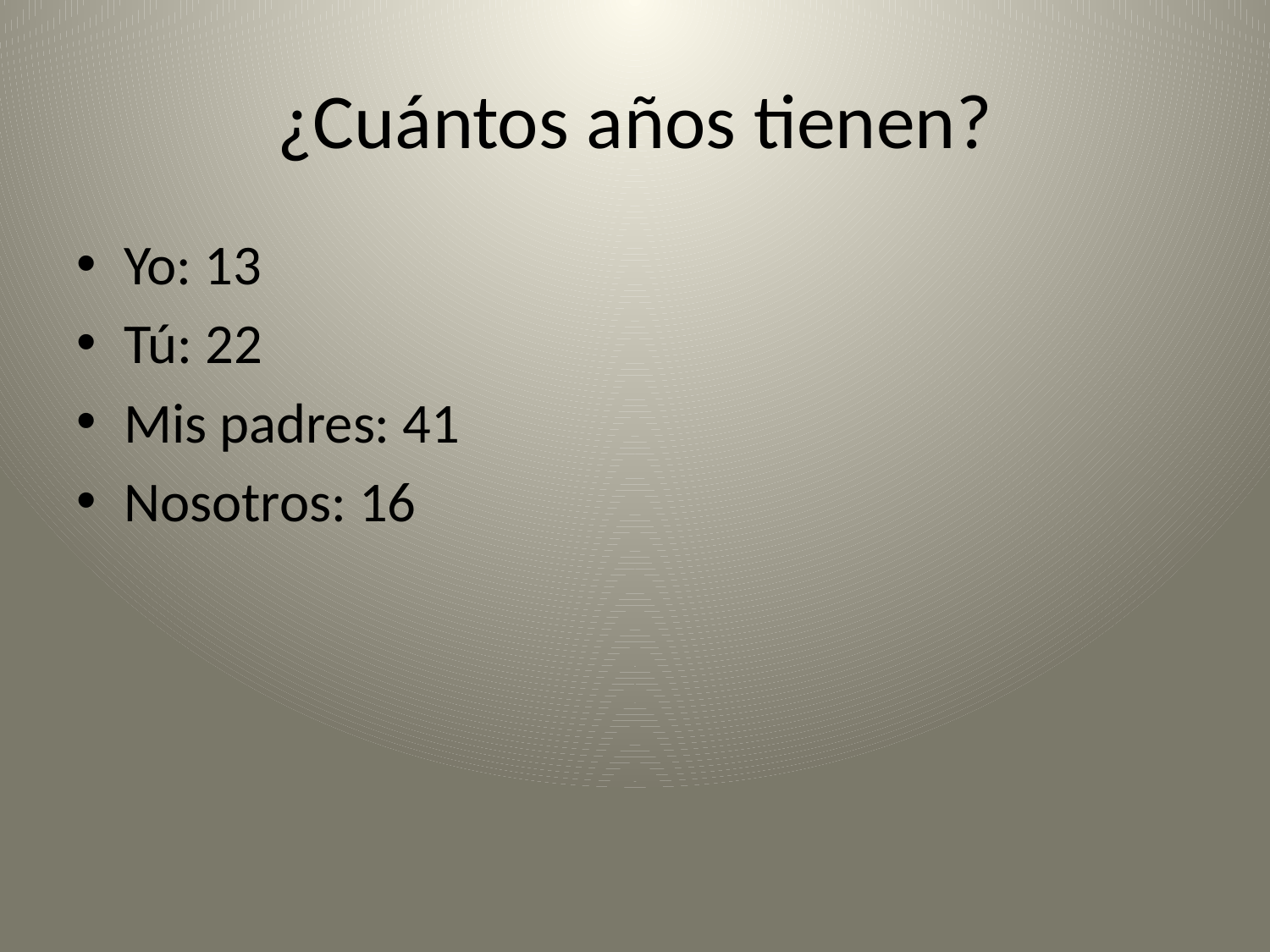

# ¿Cuántos años tienen?
Yo: 13
Tú: 22
Mis padres: 41
Nosotros: 16